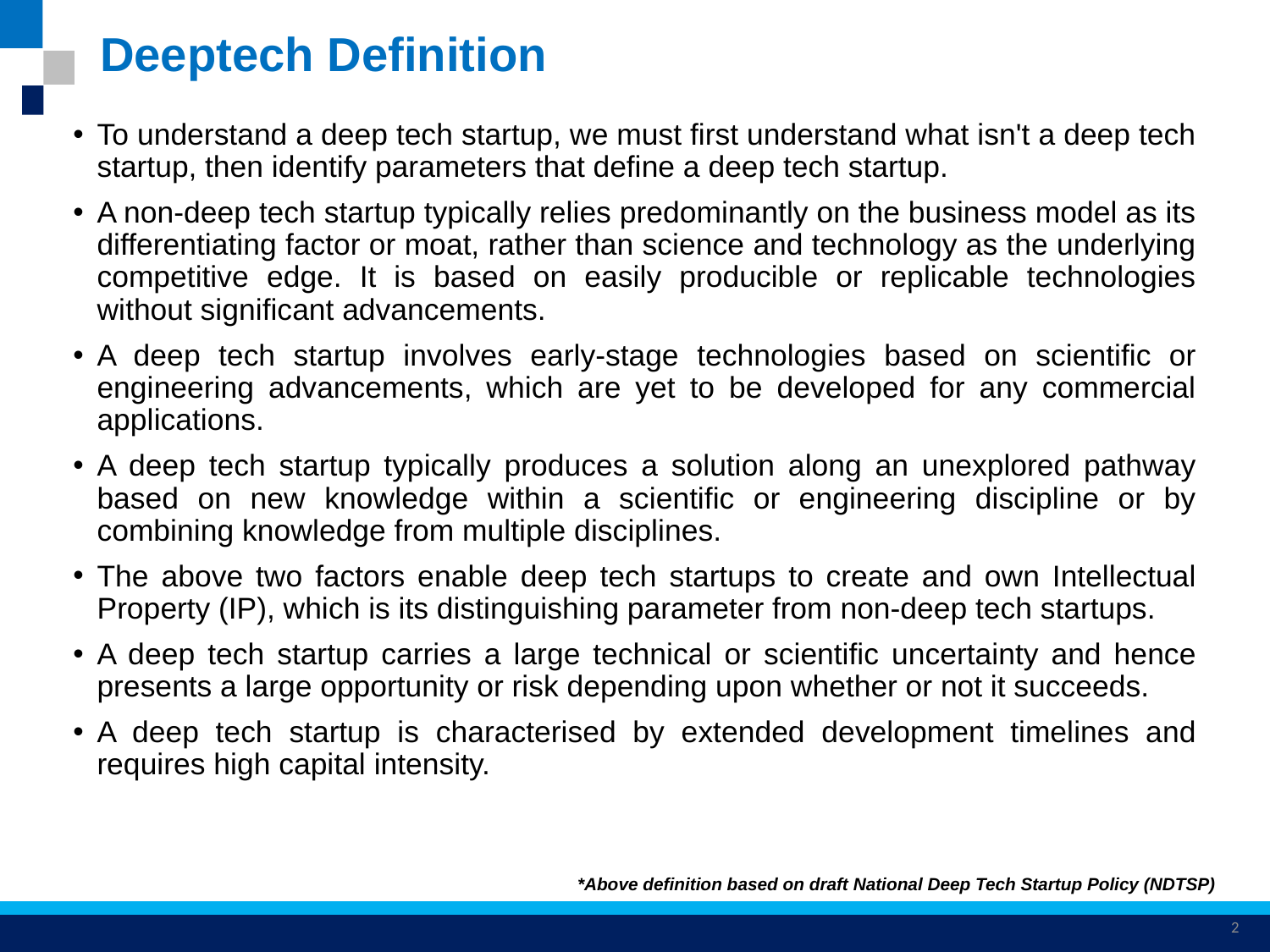

# Deeptech Definition
To understand a deep tech startup, we must first understand what isn't a deep tech startup, then identify parameters that define a deep tech startup.
A non-deep tech startup typically relies predominantly on the business model as its differentiating factor or moat, rather than science and technology as the underlying competitive edge. It is based on easily producible or replicable technologies without significant advancements.
A deep tech startup involves early-stage technologies based on scientific or engineering advancements, which are yet to be developed for any commercial applications.
A deep tech startup typically produces a solution along an unexplored pathway based on new knowledge within a scientific or engineering discipline or by combining knowledge from multiple disciplines.
The above two factors enable deep tech startups to create and own Intellectual Property (IP), which is its distinguishing parameter from non-deep tech startups.
A deep tech startup carries a large technical or scientific uncertainty and hence presents a large opportunity or risk depending upon whether or not it succeeds.
A deep tech startup is characterised by extended development timelines and requires high capital intensity.

*Above definition based on draft National Deep Tech Startup Policy (NDTSP)
2